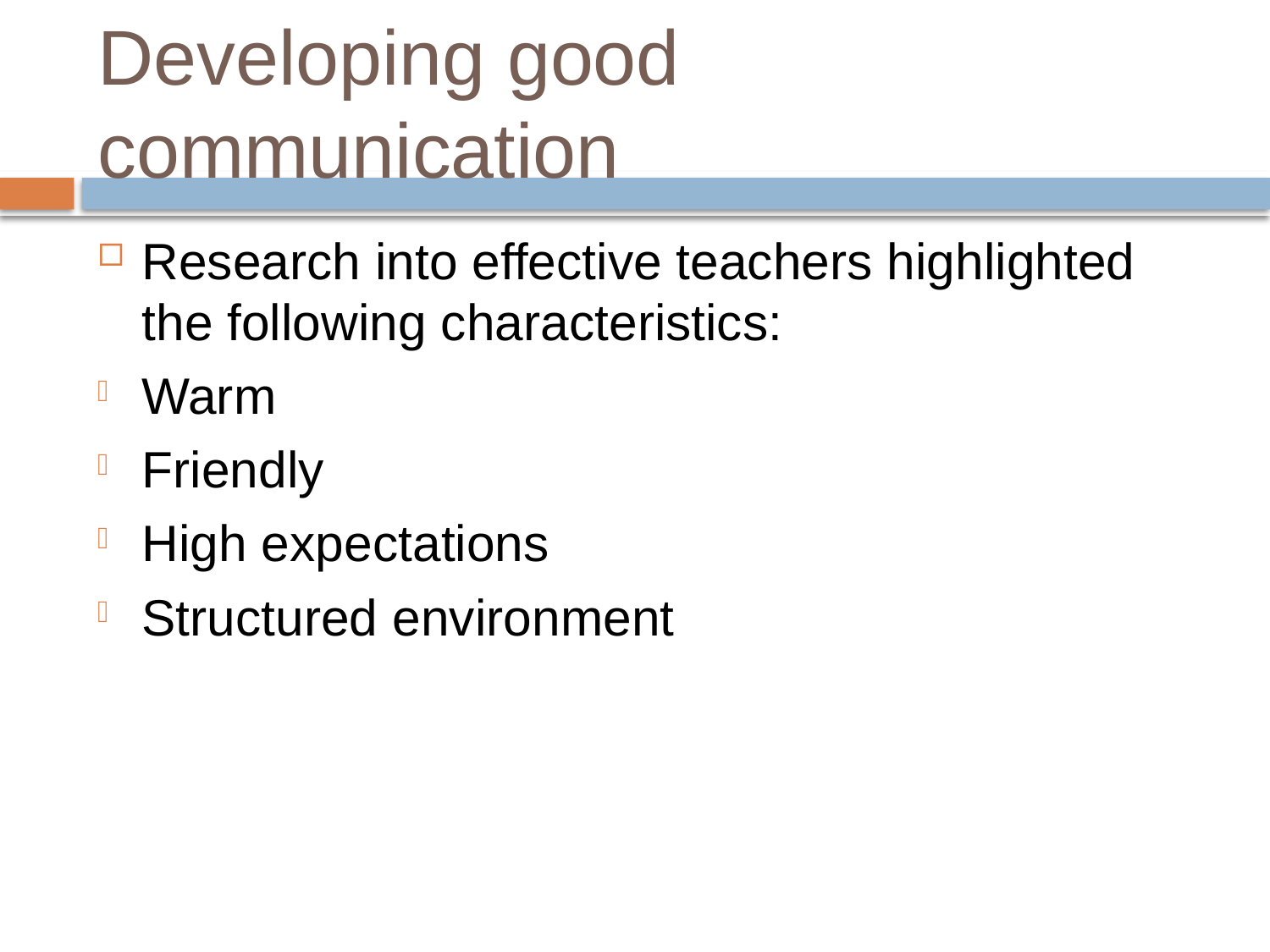

# Developing good communication
Research into effective teachers highlighted the following characteristics:
Warm
Friendly
High expectations
Structured environment